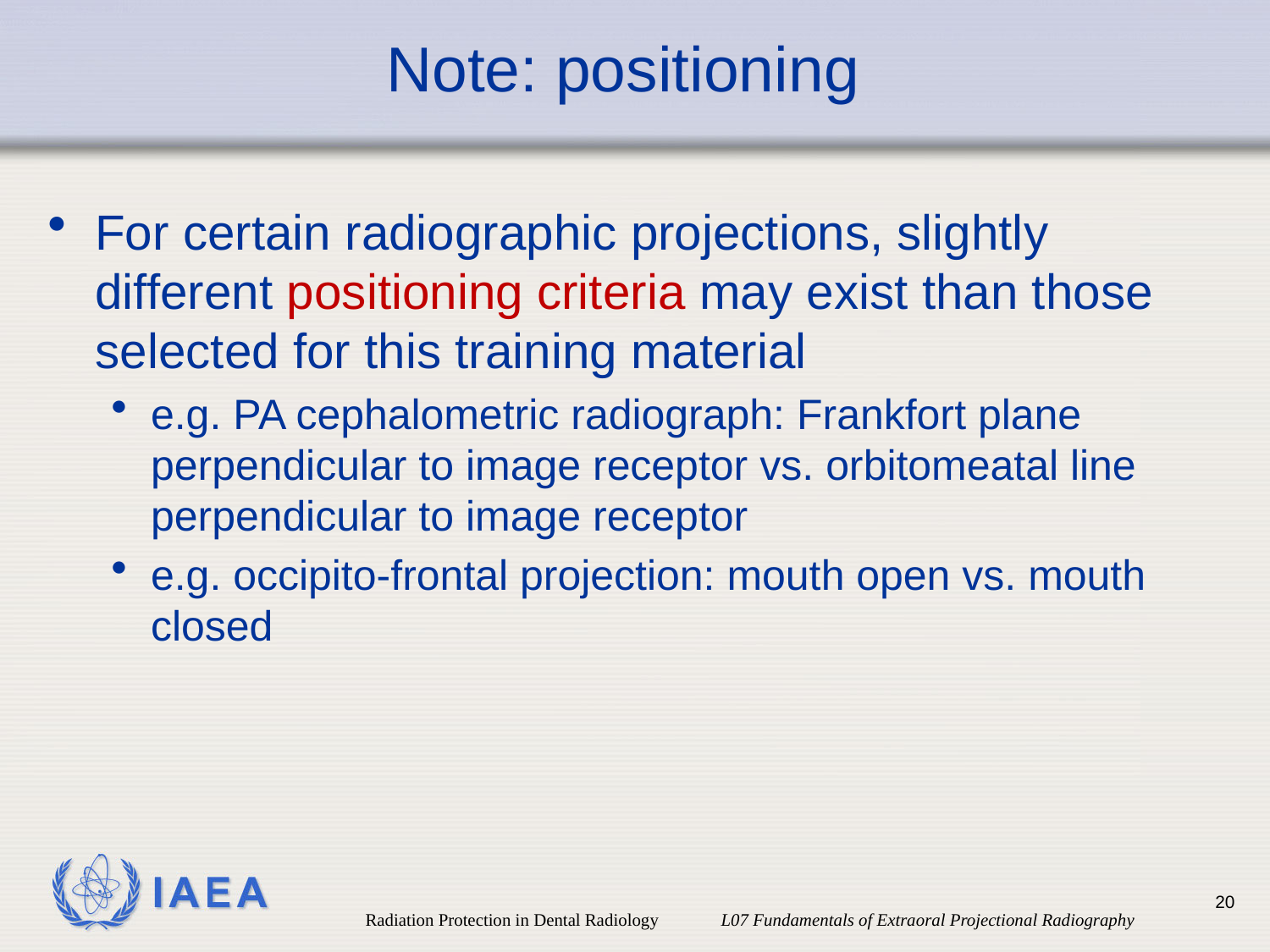

# Note: positioning
For certain radiographic projections, slightly different positioning criteria may exist than those selected for this training material
e.g. PA cephalometric radiograph: Frankfort plane perpendicular to image receptor vs. orbitomeatal line perpendicular to image receptor
e.g. occipito-frontal projection: mouth open vs. mouth closed

20
Radiation Protection in Dental Radiology              L07 Fundamentals of Extraoral Projectional Radiography